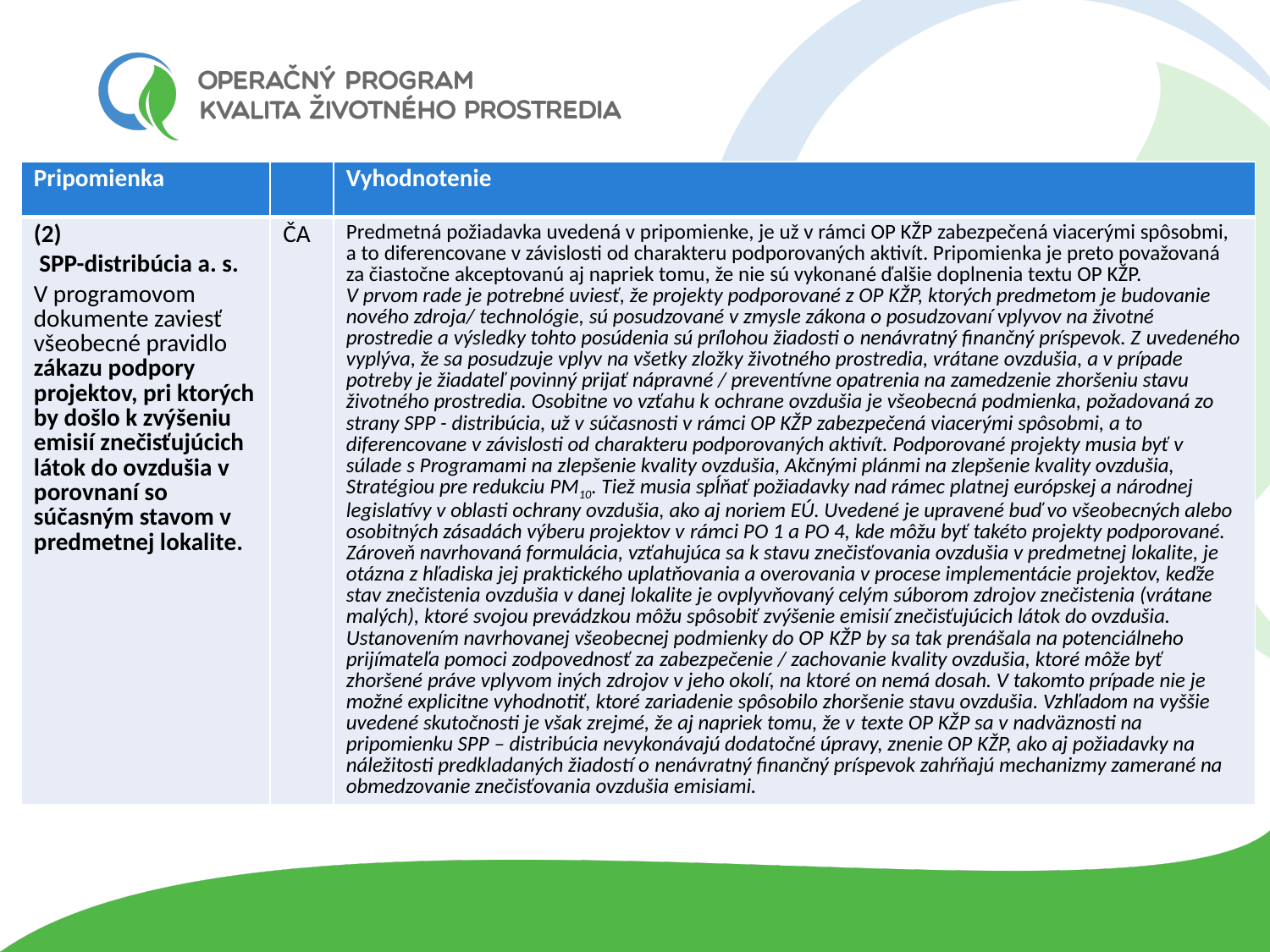

| Pripomienka |  | Vyhodnotenie |
| --- | --- | --- |
| (2) SPP-distribúcia a. s. V programovom dokumente zaviesť všeobecné pravidlo zákazu podpory projektov, pri ktorých by došlo k zvýšeniu emisií znečisťujúcich látok do ovzdušia v porovnaní so súčasným stavom v predmetnej lokalite. | ČA | Predmetná požiadavka uvedená v pripomienke, je už v rámci OP KŽP zabezpečená viacerými spôsobmi, a to diferencovane v závislosti od charakteru podporovaných aktivít. Pripomienka je preto považovaná za čiastočne akceptovanú aj napriek tomu, že nie sú vykonané ďalšie doplnenia textu OP KŽP. V prvom rade je potrebné uviesť, že projekty podporované z OP KŽP, ktorých predmetom je budovanie nového zdroja/ technológie, sú posudzované v zmysle zákona o posudzovaní vplyvov na životné prostredie a výsledky tohto posúdenia sú prílohou žiadosti o nenávratný finančný príspevok. Z uvedeného vyplýva, že sa posudzuje vplyv na všetky zložky životného prostredia, vrátane ovzdušia, a v prípade potreby je žiadateľ povinný prijať nápravné / preventívne opatrenia na zamedzenie zhoršeniu stavu životného prostredia. Osobitne vo vzťahu k ochrane ovzdušia je všeobecná podmienka, požadovaná zo strany SPP - distribúcia, už v súčasnosti v rámci OP KŽP zabezpečená viacerými spôsobmi, a to diferencovane v závislosti od charakteru podporovaných aktivít. Podporované projekty musia byť v súlade s Programami na zlepšenie kvality ovzdušia, Akčnými plánmi na zlepšenie kvality ovzdušia, Stratégiou pre redukciu PM10. Tiež musia spĺňať požiadavky nad rámec platnej európskej a národnej legislatívy v oblasti ochrany ovzdušia, ako aj noriem EÚ. Uvedené je upravené buď vo všeobecných alebo osobitných zásadách výberu projektov v rámci PO 1 a PO 4, kde môžu byť takéto projekty podporované. Zároveň navrhovaná formulácia, vzťahujúca sa k stavu znečisťovania ovzdušia v predmetnej lokalite, je otázna z hľadiska jej praktického uplatňovania a overovania v procese implementácie projektov, keďže stav znečistenia ovzdušia v danej lokalite je ovplyvňovaný celým súborom zdrojov znečistenia (vrátane malých), ktoré svojou prevádzkou môžu spôsobiť zvýšenie emisií znečisťujúcich látok do ovzdušia. Ustanovením navrhovanej všeobecnej podmienky do OP KŽP by sa tak prenášala na potenciálneho prijímateľa pomoci zodpovednosť za zabezpečenie / zachovanie kvality ovzdušia, ktoré môže byť zhoršené práve vplyvom iných zdrojov v jeho okolí, na ktoré on nemá dosah. V takomto prípade nie je možné explicitne vyhodnotiť, ktoré zariadenie spôsobilo zhoršenie stavu ovzdušia. Vzhľadom na vyššie uvedené skutočnosti je však zrejmé, že aj napriek tomu, že v texte OP KŽP sa v nadväznosti na pripomienku SPP – distribúcia nevykonávajú dodatočné úpravy, znenie OP KŽP, ako aj požiadavky na náležitosti predkladaných žiadostí o nenávratný finančný príspevok zahŕňajú mechanizmy zamerané na obmedzovanie znečisťovania ovzdušia emisiami. |